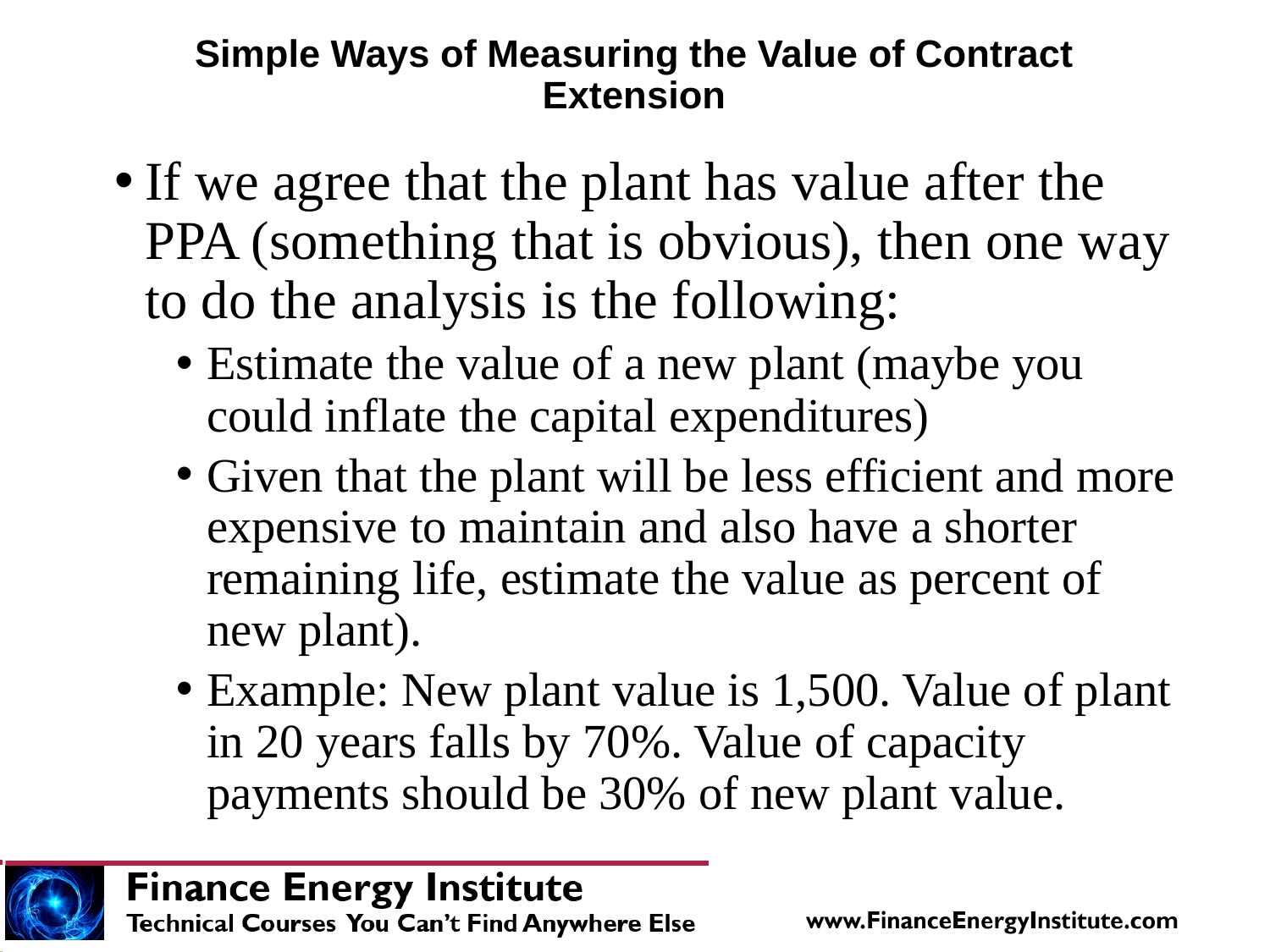

# Simple Ways of Measuring the Value of Contract Extension
If we agree that the plant has value after the PPA (something that is obvious), then one way to do the analysis is the following:
Estimate the value of a new plant (maybe you could inflate the capital expenditures)
Given that the plant will be less efficient and more expensive to maintain and also have a shorter remaining life, estimate the value as percent of new plant).
Example: New plant value is 1,500. Value of plant in 20 years falls by 70%. Value of capacity payments should be 30% of new plant value.